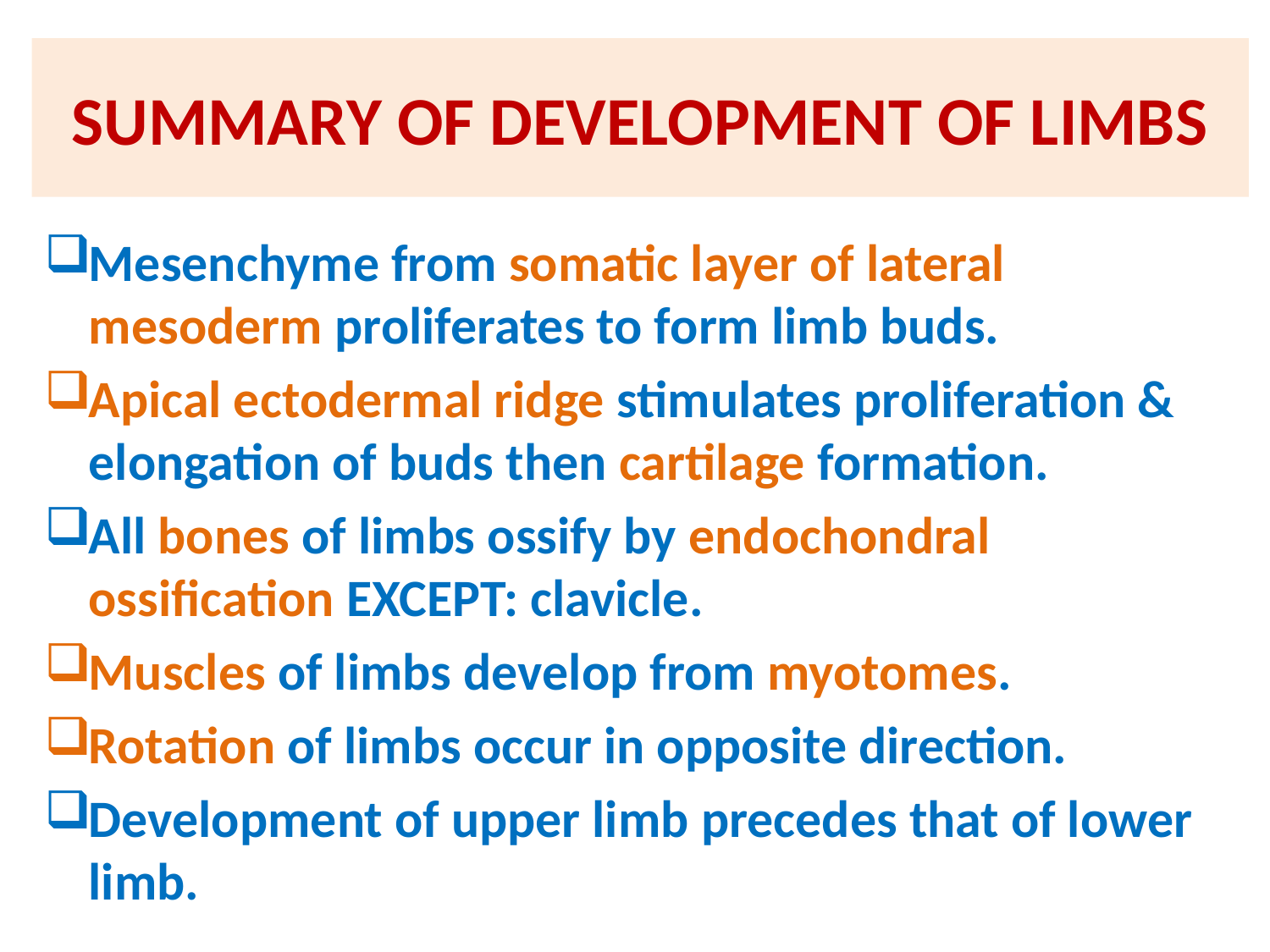

# SUMMARY OF DEVELOPMENT OF LIMBS
Mesenchyme from somatic layer of lateral mesoderm proliferates to form limb buds.
Apical ectodermal ridge stimulates proliferation & elongation of buds then cartilage formation.
All bones of limbs ossify by endochondral ossification EXCEPT: clavicle.
Muscles of limbs develop from myotomes.
Rotation of limbs occur in opposite direction.
Development of upper limb precedes that of lower limb.